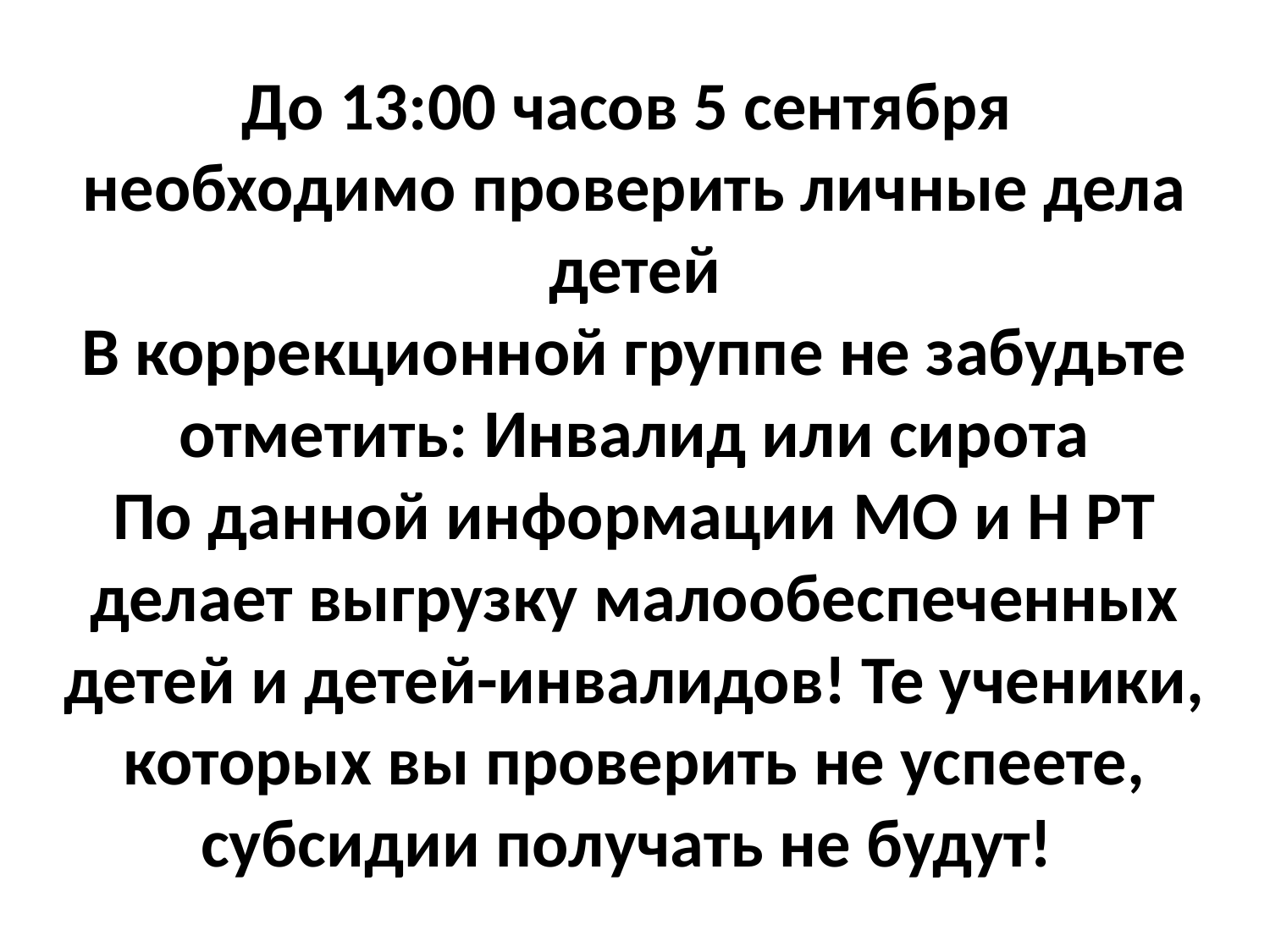

# До 13:00 часов 5 сентября  необходимо проверить личные дела детей В коррекционной группе не забудьте отметить: Инвалид или сирота По данной информации МО и Н РТ делает выгрузку малообеспеченных детей и детей-инвалидов! Те ученики, которых вы проверить не успеете, субсидии получать не будут!